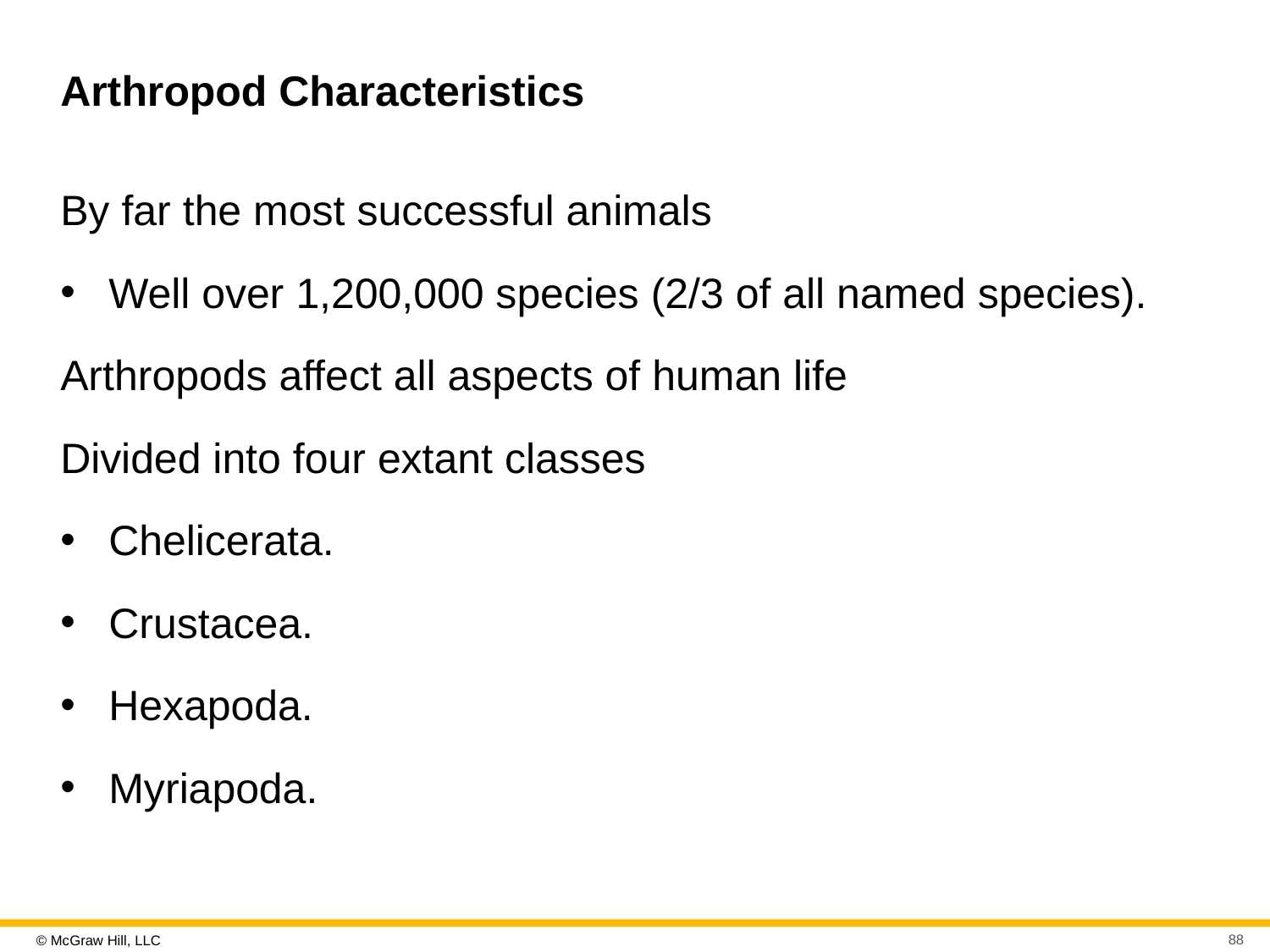

# Arthropod Characteristics
By far the most successful animals
Well over 1,200,000 species (2/3 of all named species).
Arthropods affect all aspects of human life
Divided into four extant classes
Chelicerata.
Crustacea.
Hexapoda.
Myriapoda.
88